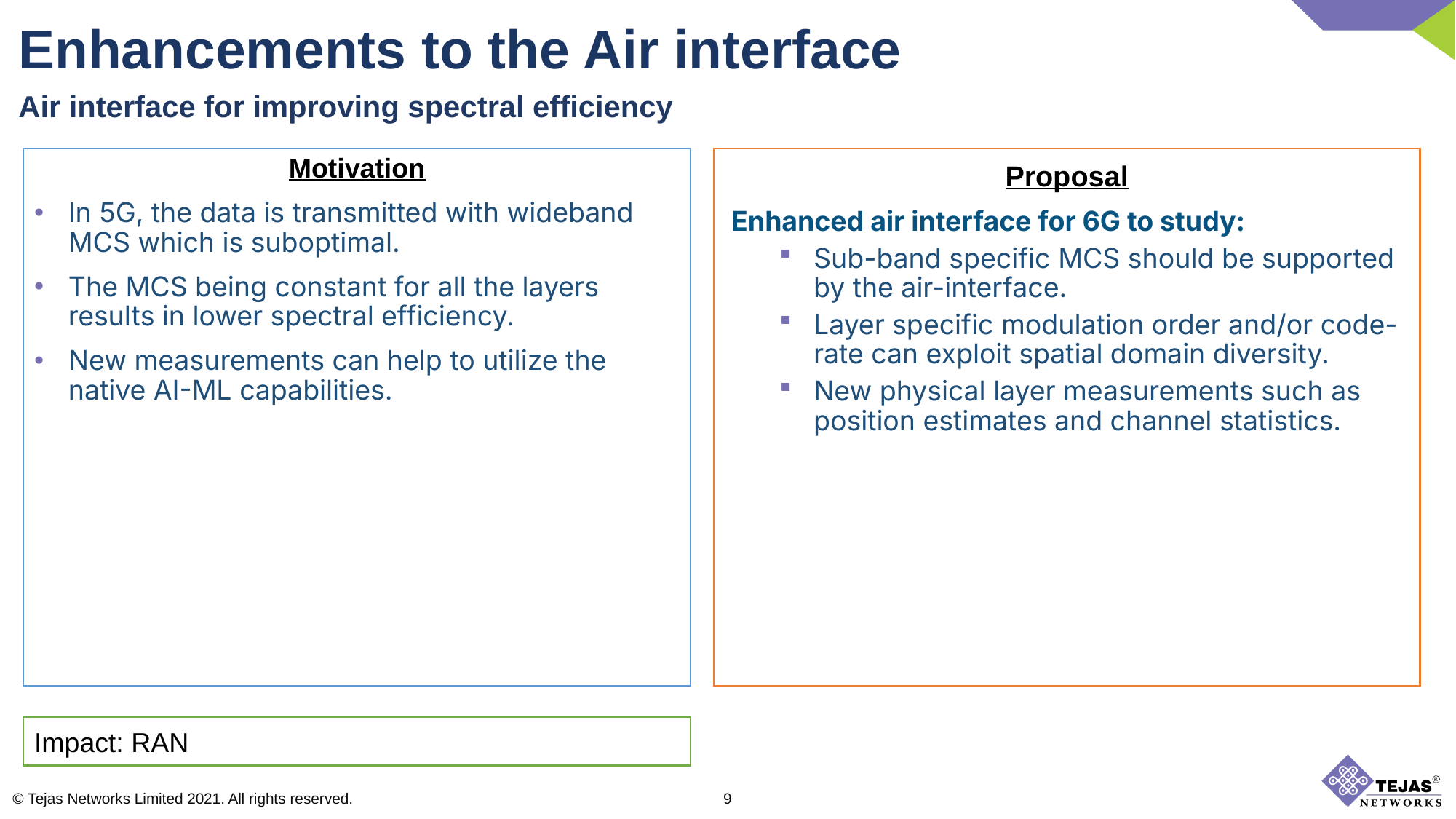

Enhancements to the Air interface
Air interface for improving spectral efficiency

Proposal
 Enhanced air interface for 6G to study:
Sub-band specific MCS should be supported by the air-interface.
Layer specific modulation order and/or code-rate can exploit spatial domain diversity.
New physical layer measurements such as position estimates and channel statistics.

Motivation
In 5G, the data is transmitted with wideband MCS which is suboptimal.
The MCS being constant for all the layers results in lower spectral efficiency.
New measurements can help to utilize the native AI-ML capabilities.
Impact: RAN